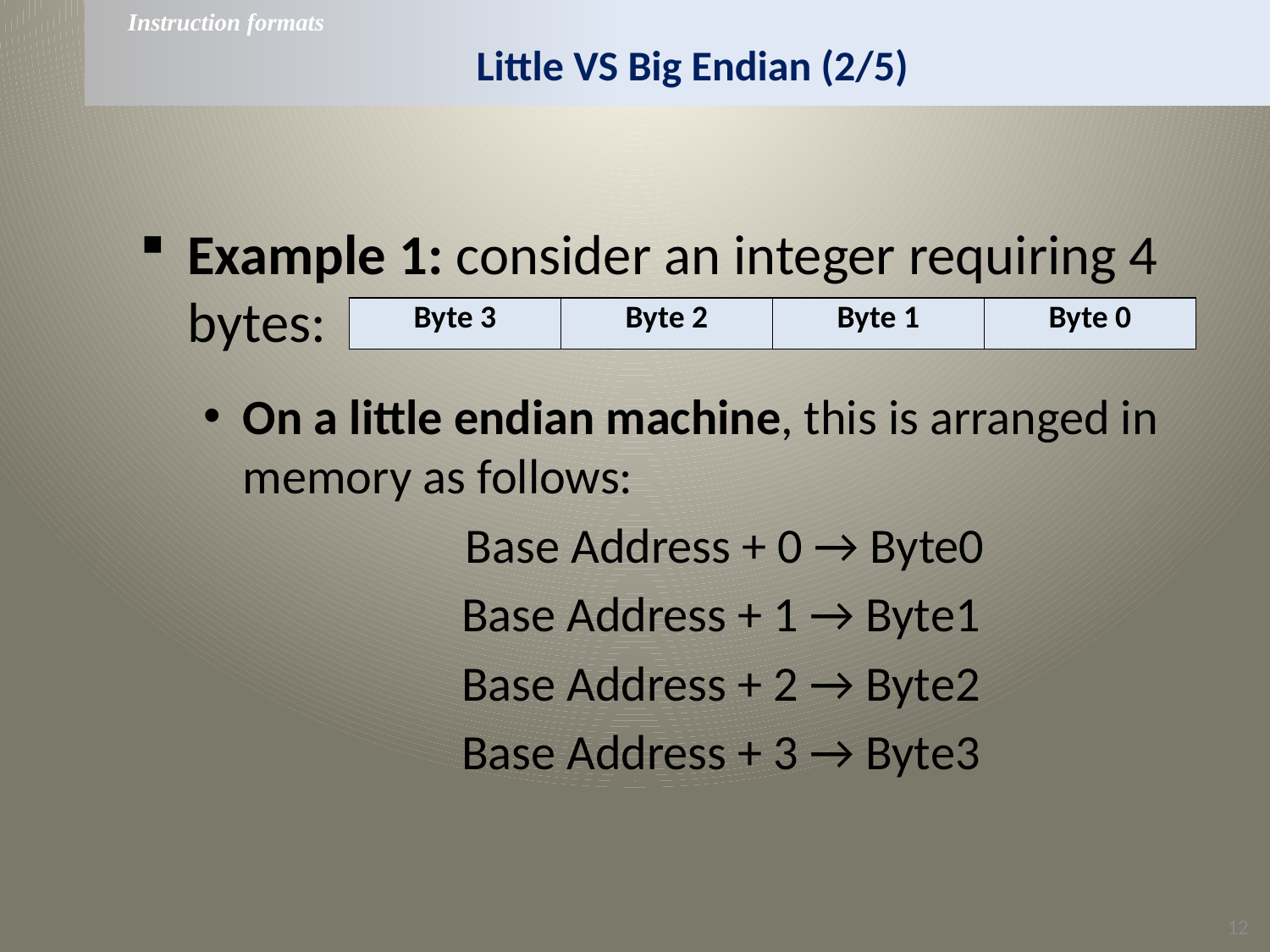

Instruction formats
# Little VS Big Endian (2/5)
Example 1: consider an integer requiring 4 bytes:
On a little endian machine, this is arranged in memory as follows:
Base Address + 0 → Byte0
Base Address + 1 → Byte1
Base Address + 2 → Byte2
Base Address + 3 → Byte3
| Byte 3 | Byte 2 | Byte 1 | Byte 0 |
| --- | --- | --- | --- |